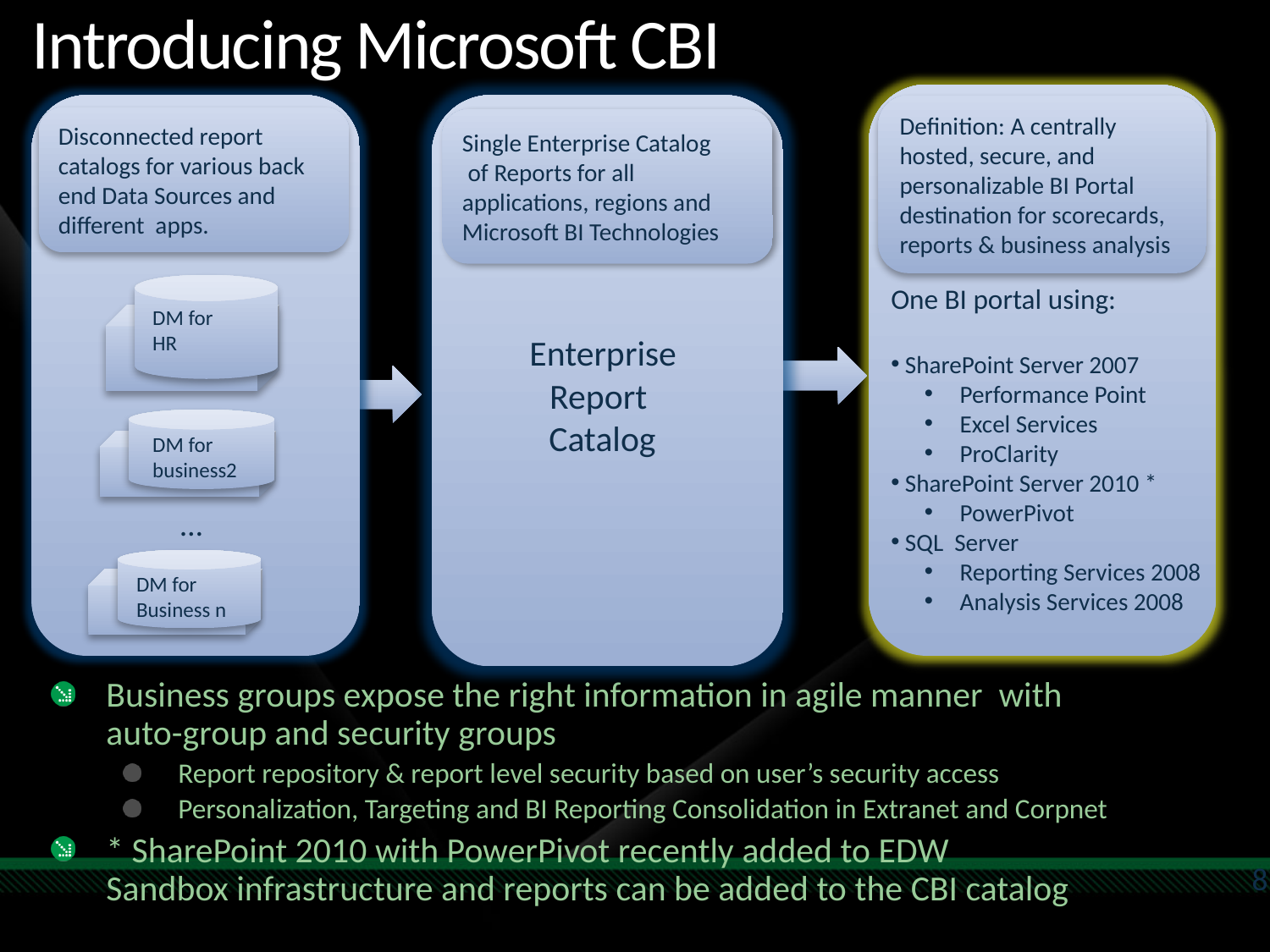

Introducing Microsoft CBI

Definition: A centrally hosted, secure, and personalizable BI Portal destination for scorecards, reports & business analysis

8
One BI portal using:
 SharePoint Server 2007
 Performance Point
 Excel Services
 ProClarity
 SharePoint Server 2010 *
 PowerPivot
 SQL  Server
 Reporting Services 2008
 Analysis Services 2008

Disconnected report catalogs for various back end Data Sources and different  apps.

DM for
HR

DM for
business2
…

DM for
Business n

Single Enterprise Catalog
 of Reports for all applications, regions and
Microsoft BI Technologies
 Enterprise
Report
Catalog

Business groups expose the right information in agile manner  with                                                           auto-group and security groups
Report repository & report level security based on user’s security access
Personalization, Targeting and BI Reporting Consolidation in Extranet and Corpnet
* SharePoint 2010 with PowerPivot recently added to EDW                                                                        Sandbox infrastructure and reports can be added to the CBI catalog